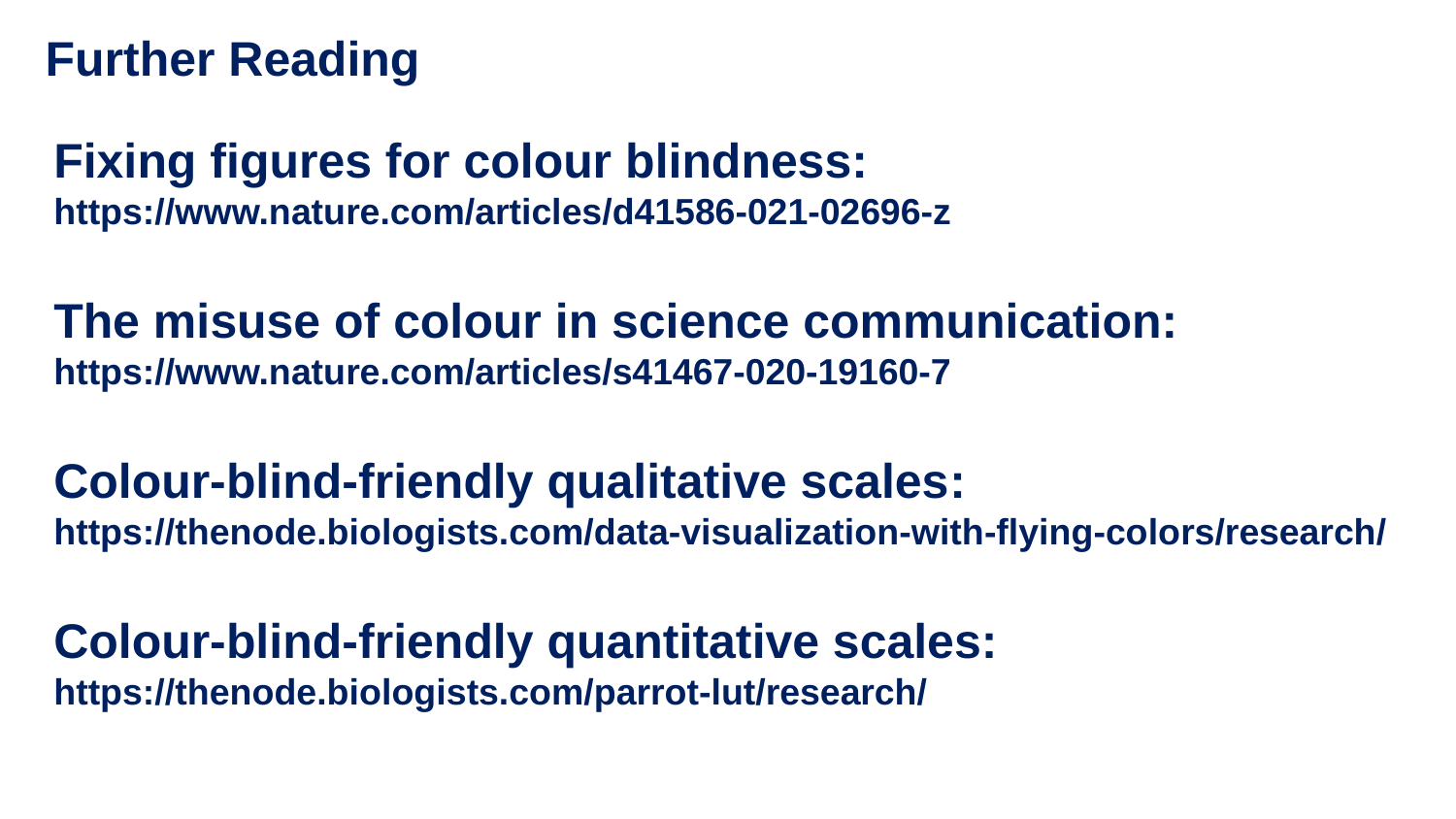

Further Reading
Fixing figures for colour blindness:
https://www.nature.com/articles/d41586-021-02696-z

The misuse of colour in science communication:
https://www.nature.com/articles/s41467-020-19160-7

Colour-blind-friendly qualitative scales:
https://thenode.biologists.com/data-visualization-with-flying-colors/research/

Colour-blind-friendly quantitative scales:
https://thenode.biologists.com/parrot-lut/research/